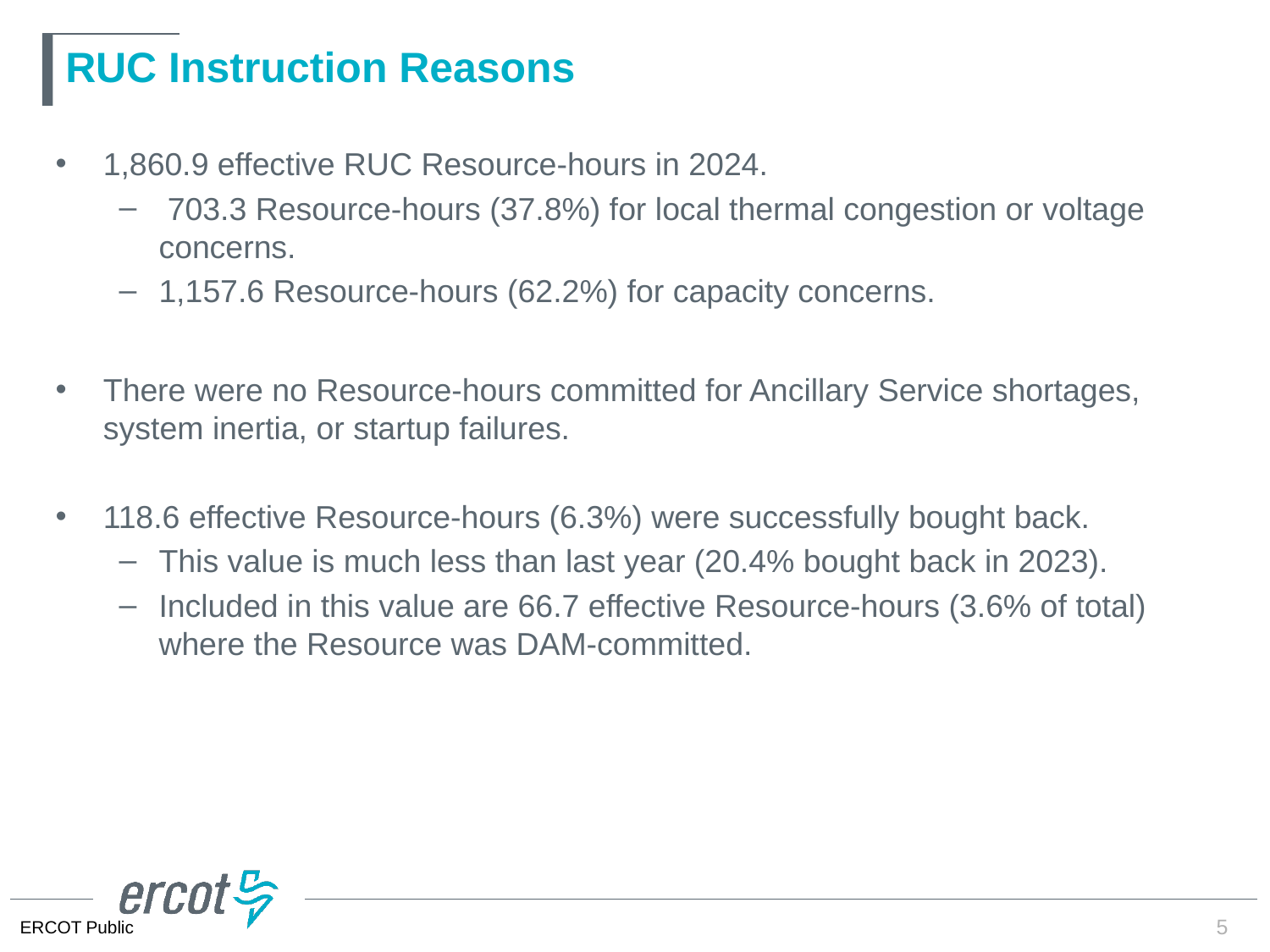

# RUC Instruction Reasons
1,860.9 effective RUC Resource-hours in 2024.
 703.3 Resource-hours (37.8%) for local thermal congestion or voltage concerns.
1,157.6 Resource-hours (62.2%) for capacity concerns.

There were no Resource-hours committed for Ancillary Service shortages, system inertia, or startup failures.

118.6 effective Resource-hours (6.3%) were successfully bought back.
This value is much less than last year (20.4% bought back in 2023).
Included in this value are 66.7 effective Resource-hours (3.6% of total) where the Resource was DAM-committed.
5